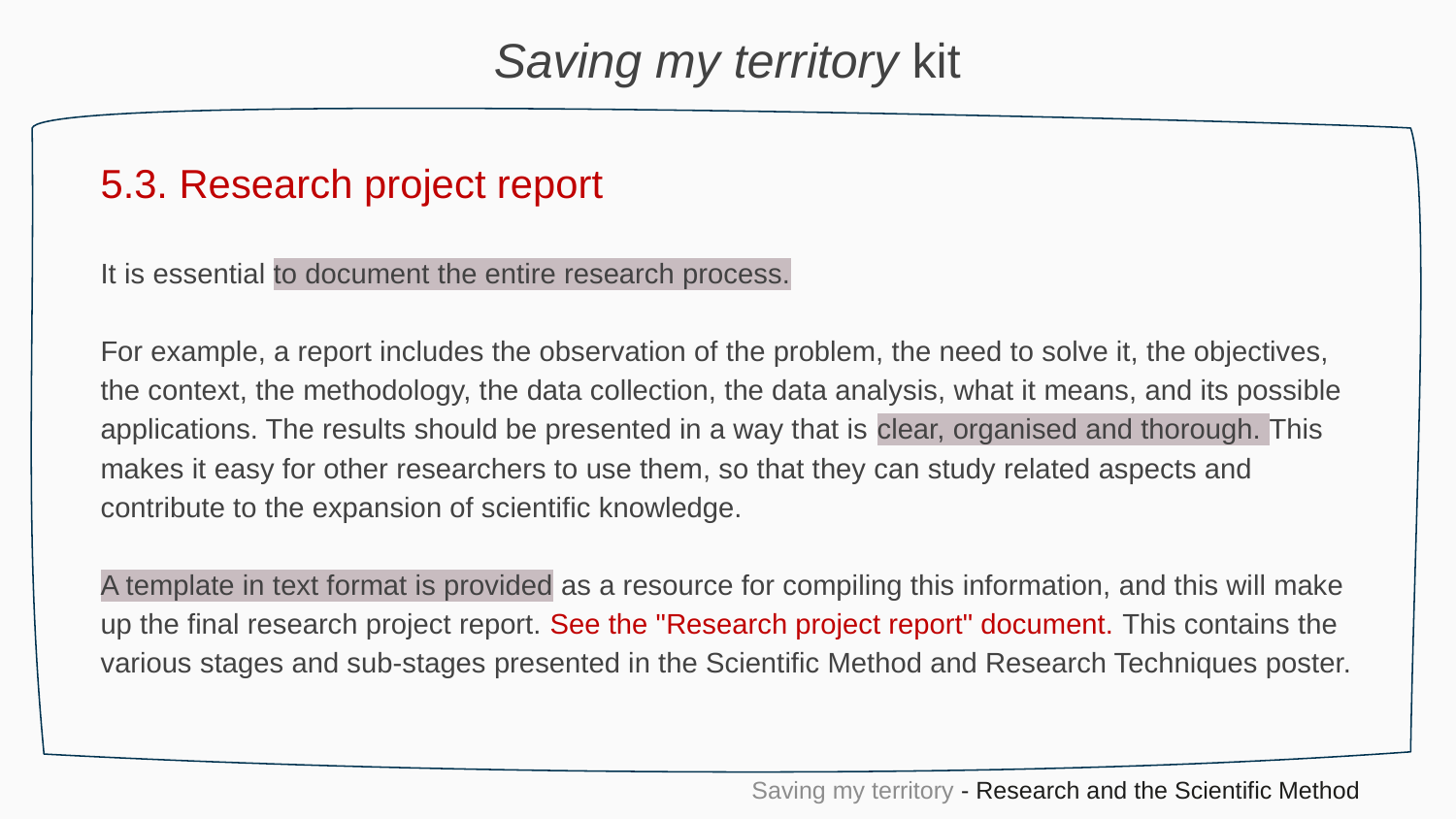

Saving my territory kit

5.3. Research project report
It is essential to document the entire research process.

For example, a report includes the observation of the problem, the need to solve it, the objectives, the context, the methodology, the data collection, the data analysis, what it means, and its possible applications. The results should be presented in a way that is clear, organised and thorough. This makes it easy for other researchers to use them, so that they can study related aspects and contribute to the expansion of scientific knowledge.

A template in text format is provided as a resource for compiling this information, and this will make up the final research project report. See the "Research project report" document. This contains the various stages and sub-stages presented in the Scientific Method and Research Techniques poster.

Saving my territory - Research and the Scientific Method